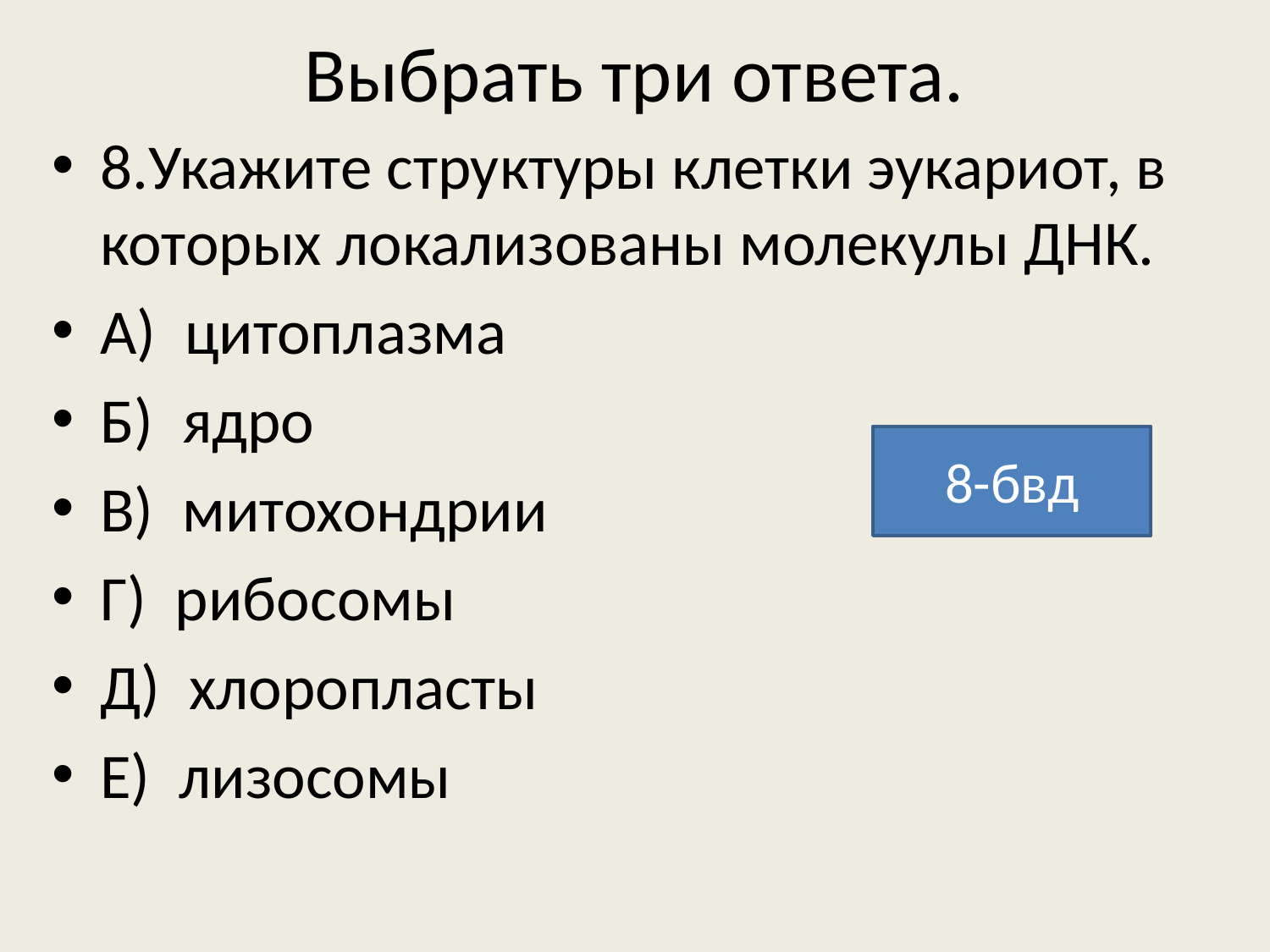

# Выбрать три ответа.
8.Укажите структуры клетки эукариот, в которых локализованы молекулы ДНК.
А)  цитоплазма
Б)  ядро
В)  митохондрии
Г)  рибосомы
Д)  хлоропласты
Е)  лизосомы

8-бвд